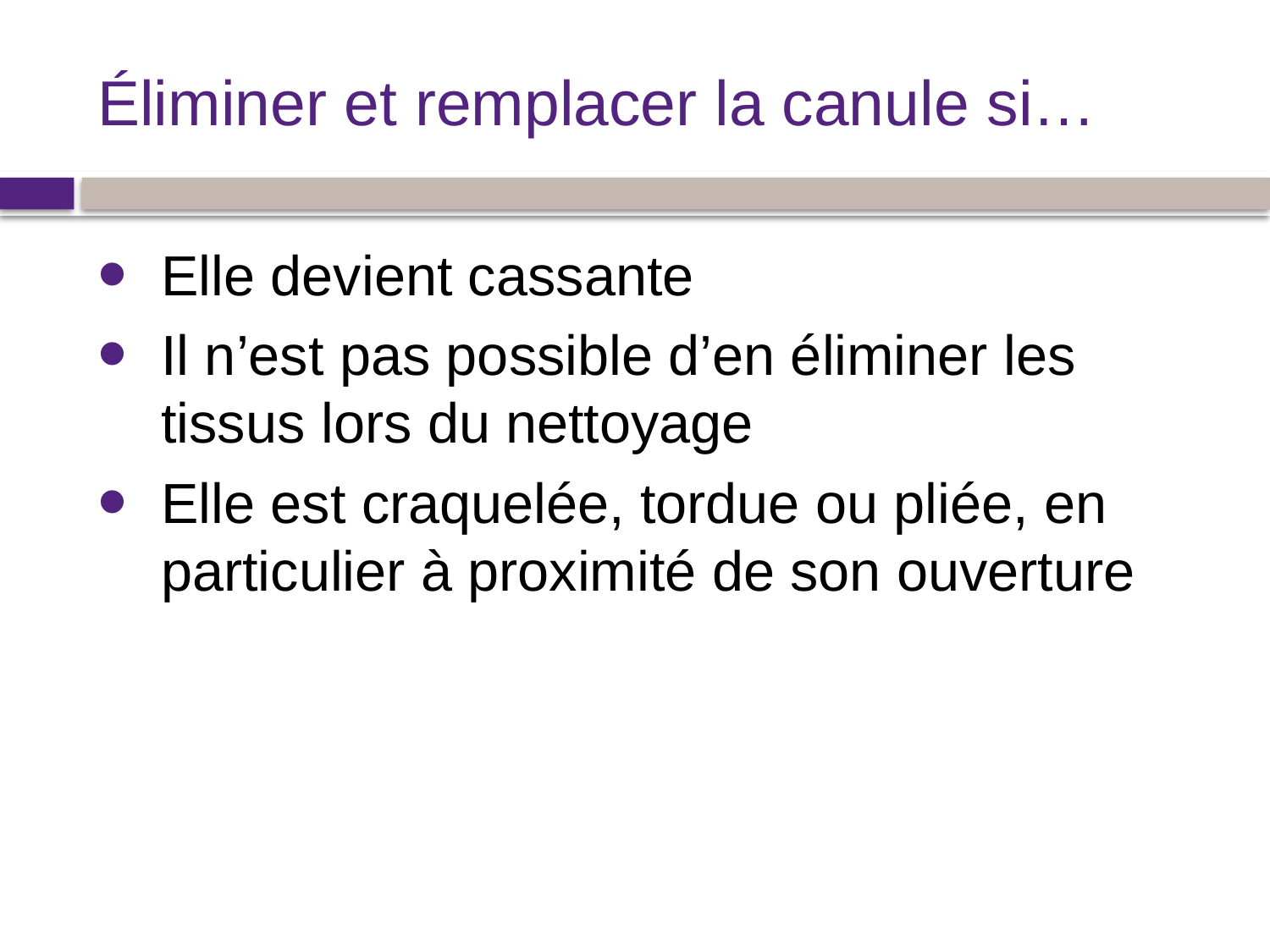

# Éliminer et remplacer la canule si…
Elle devient cassante
Il n’est pas possible d’en éliminer les tissus lors du nettoyage
Elle est craquelée, tordue ou pliée, en particulier à proximité de son ouverture